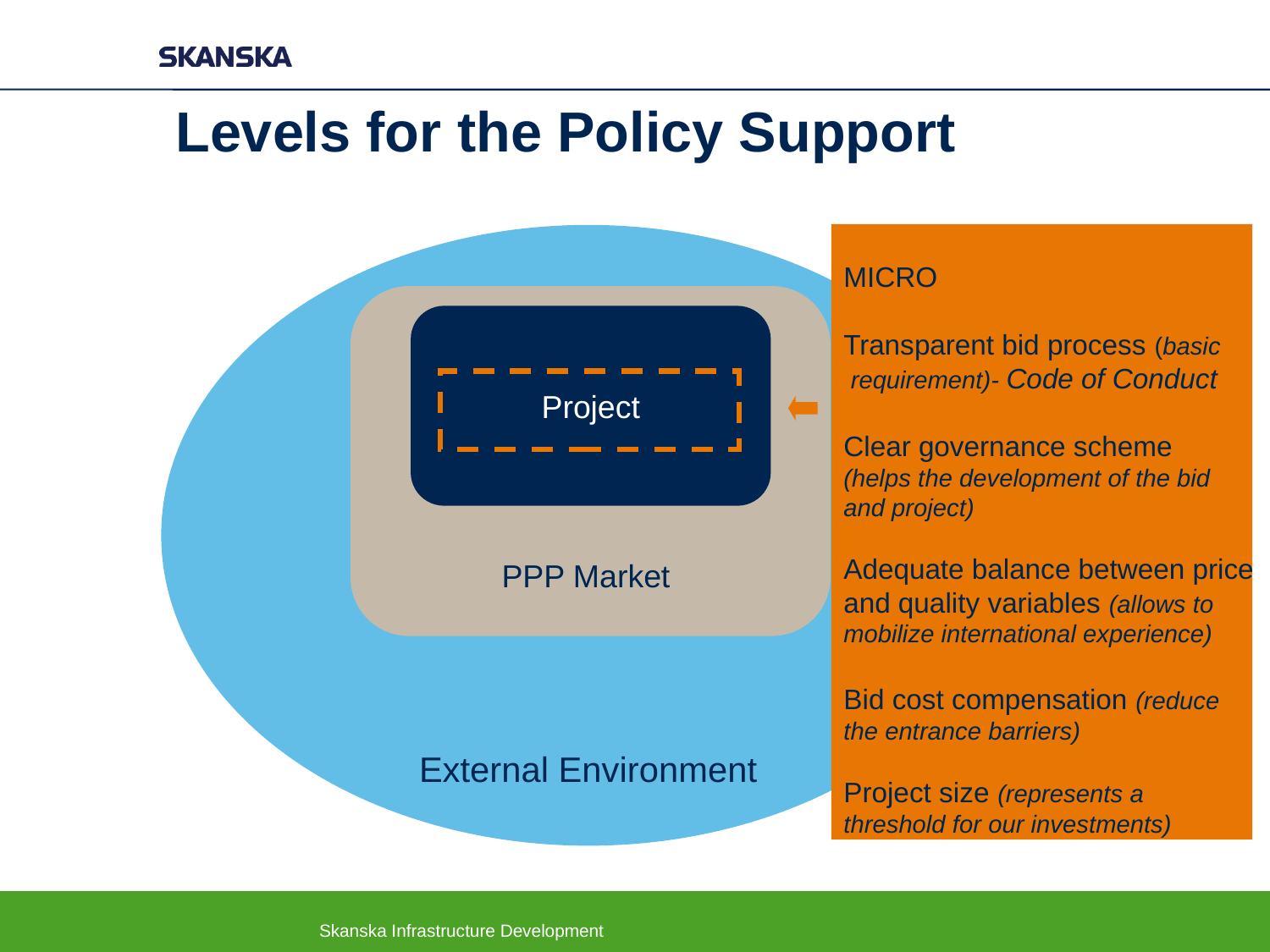

# Levels for the Policy Support

MICRO

Transparent bid process (basic
 requirement)- Code of Conduct

Clear governance scheme
(helps the development of the bid
and project)

Adequate balance between price
and quality variables (allows to
mobilize international experience)

Bid cost compensation (reduce
the entrance barriers)

Project size (represents a
threshold for our investments)

External Environment

PPP Market

Project

Skanska Infrastructure Development